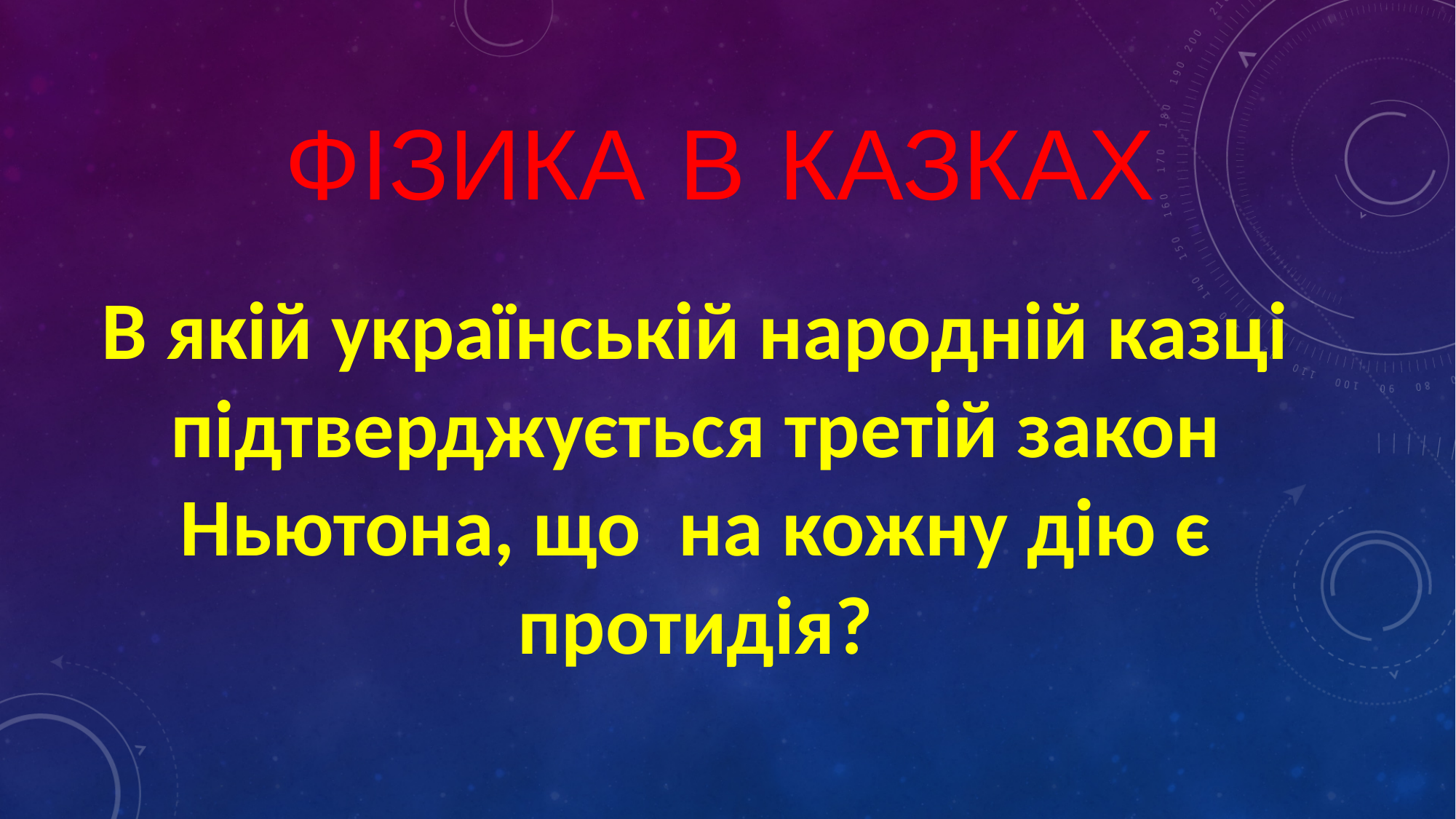

# ФІЗИКА В КАЗКАХ
В якій українській народній казці підтверджується третій закон Ньютона, що  на кожну дію є протидія?